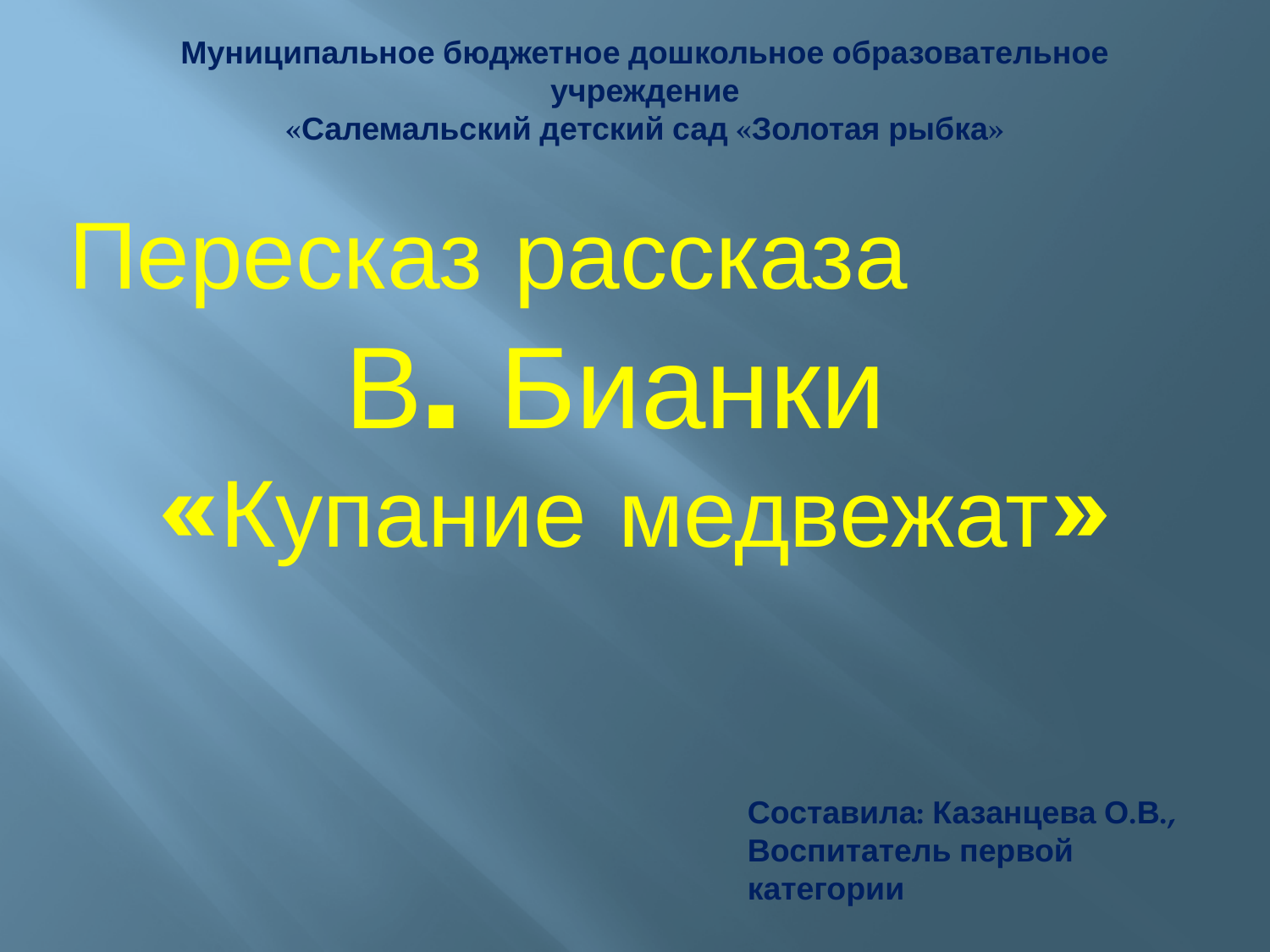

Муниципальное бюджетное дошкольное образовательное учреждение
«Салемальский детский сад «Золотая рыбка»
 Пересказ рассказа
В. Бианки
«Купание медвежат»
Составила: Казанцева О.В.,
Воспитатель первой категории